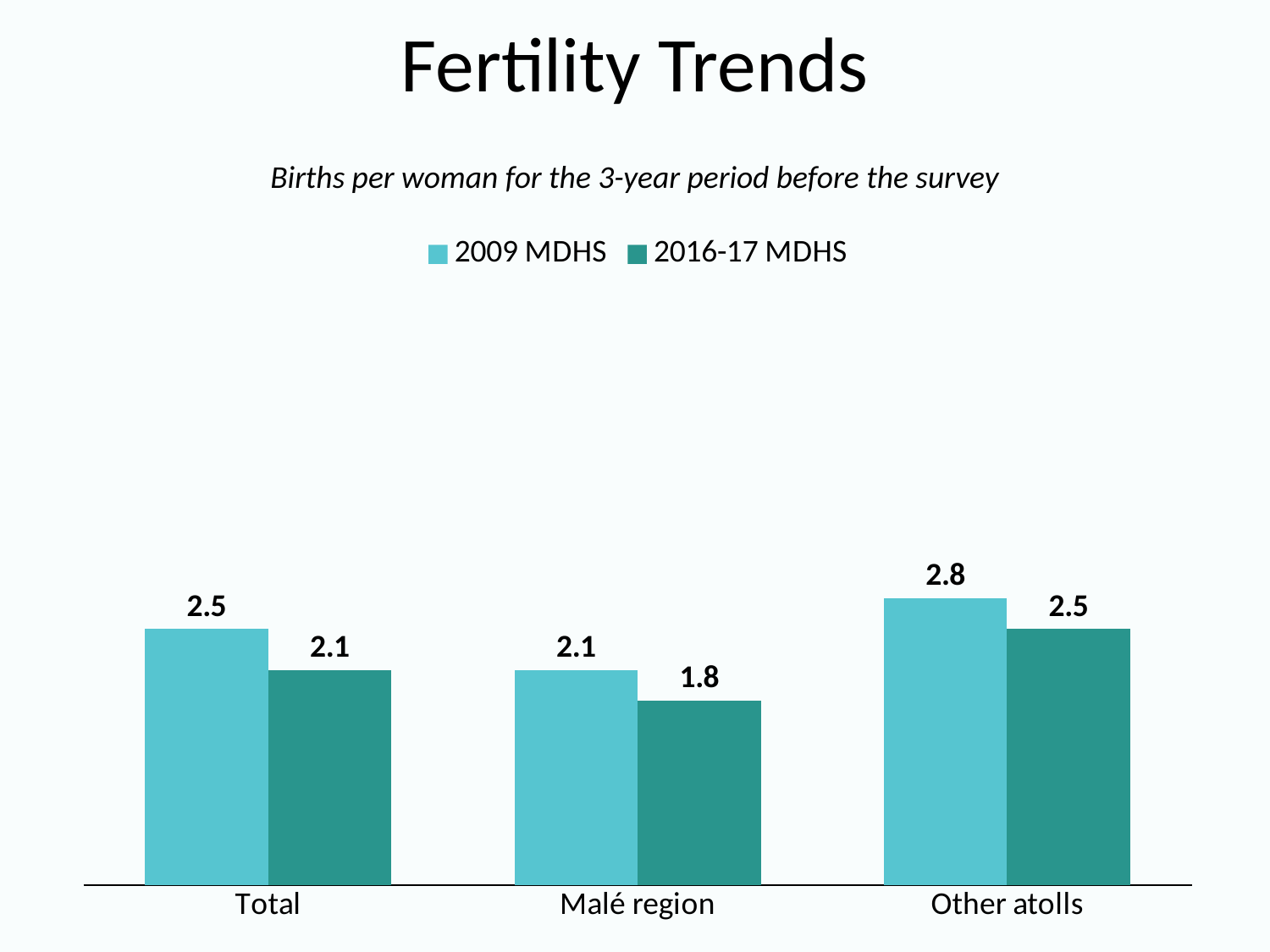

# Fertility Trends
Births per woman for the 3-year period before the survey

### Chart

| Category | 2009 MDHS | 2016-17 MDHS |
|---|---|---|
| Total | 2.5 | 2.1 |
| Malé region | 2.1 | 1.8 |
| Other atolls | 2.8 | 2.5 |